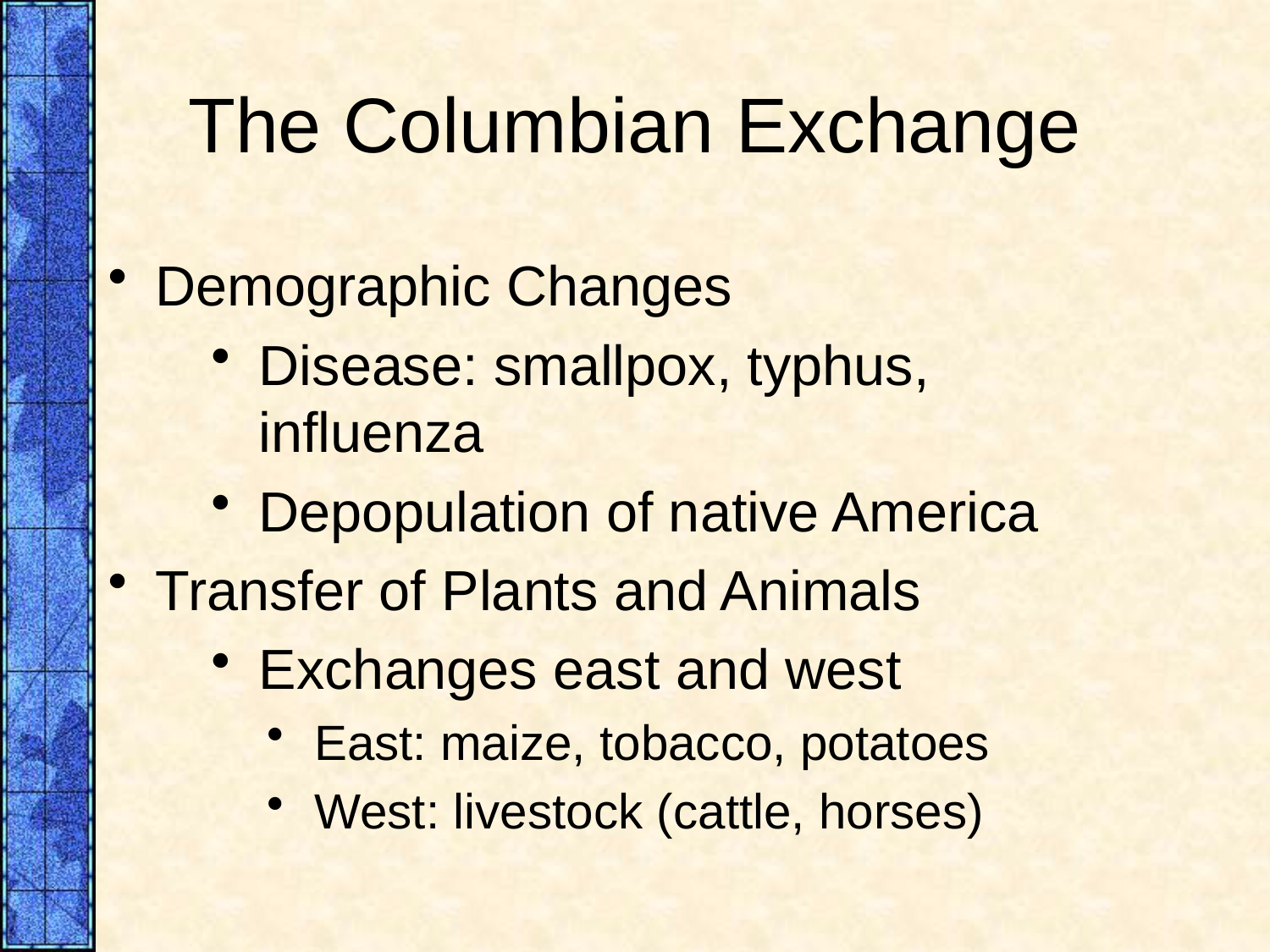

# The Columbian Exchange
Demographic Changes
Disease: smallpox, typhus, influenza
Depopulation of native America
Transfer of Plants and Animals
Exchanges east and west
East: maize, tobacco, potatoes
West: livestock (cattle, horses)